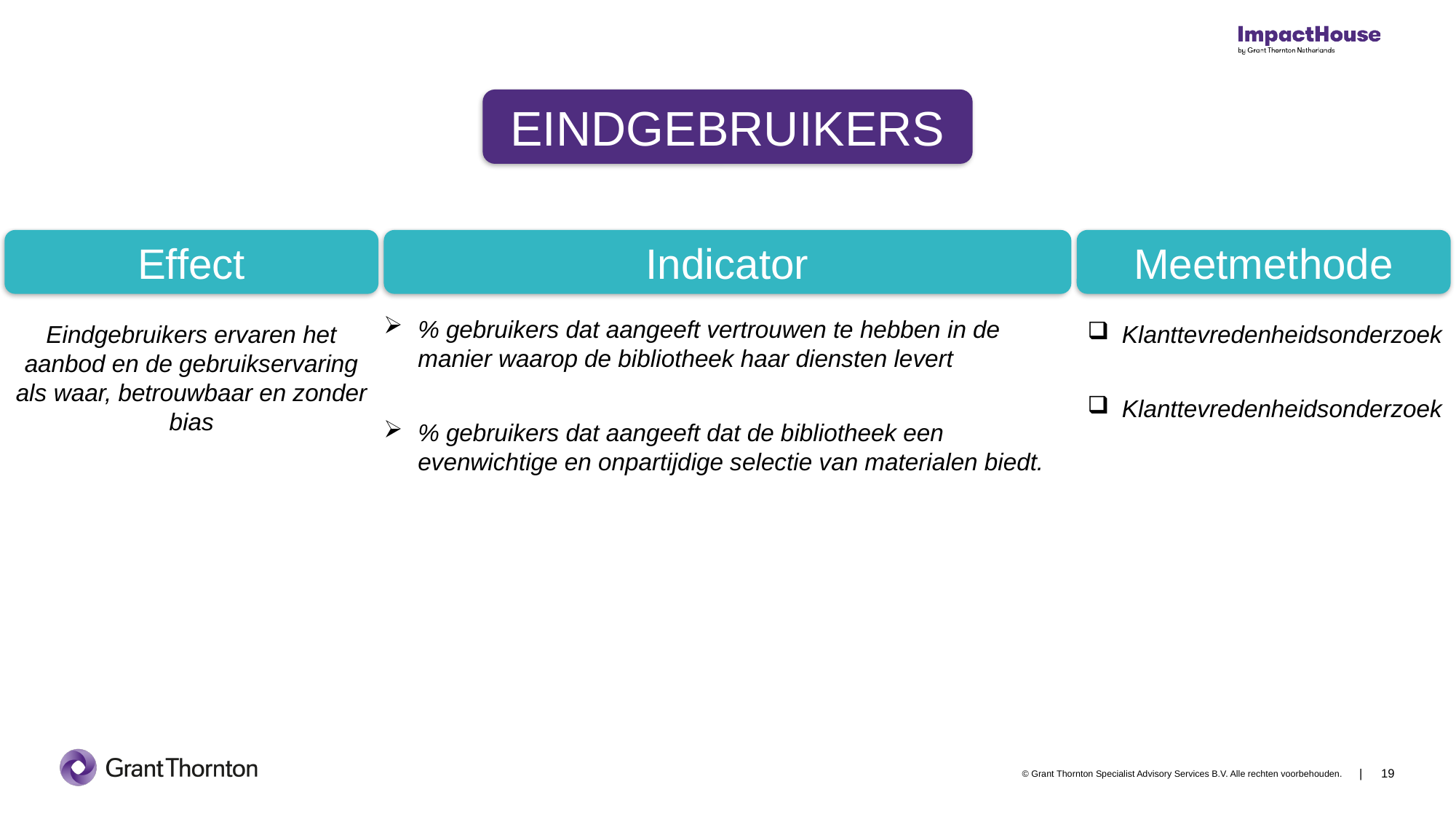

EINDGEBRUIKERS
Effect
Indicator
Meetmethode
% gebruikers dat aangeeft vertrouwen te hebben in de manier waarop de bibliotheek haar diensten levert
% gebruikers dat aangeeft dat de bibliotheek een evenwichtige en onpartijdige selectie van materialen biedt.
Eindgebruikers ervaren het aanbod en de gebruikservaring als waar, betrouwbaar en zonder bias
Klanttevredenheidsonderzoek
Klanttevredenheidsonderzoek
19
19